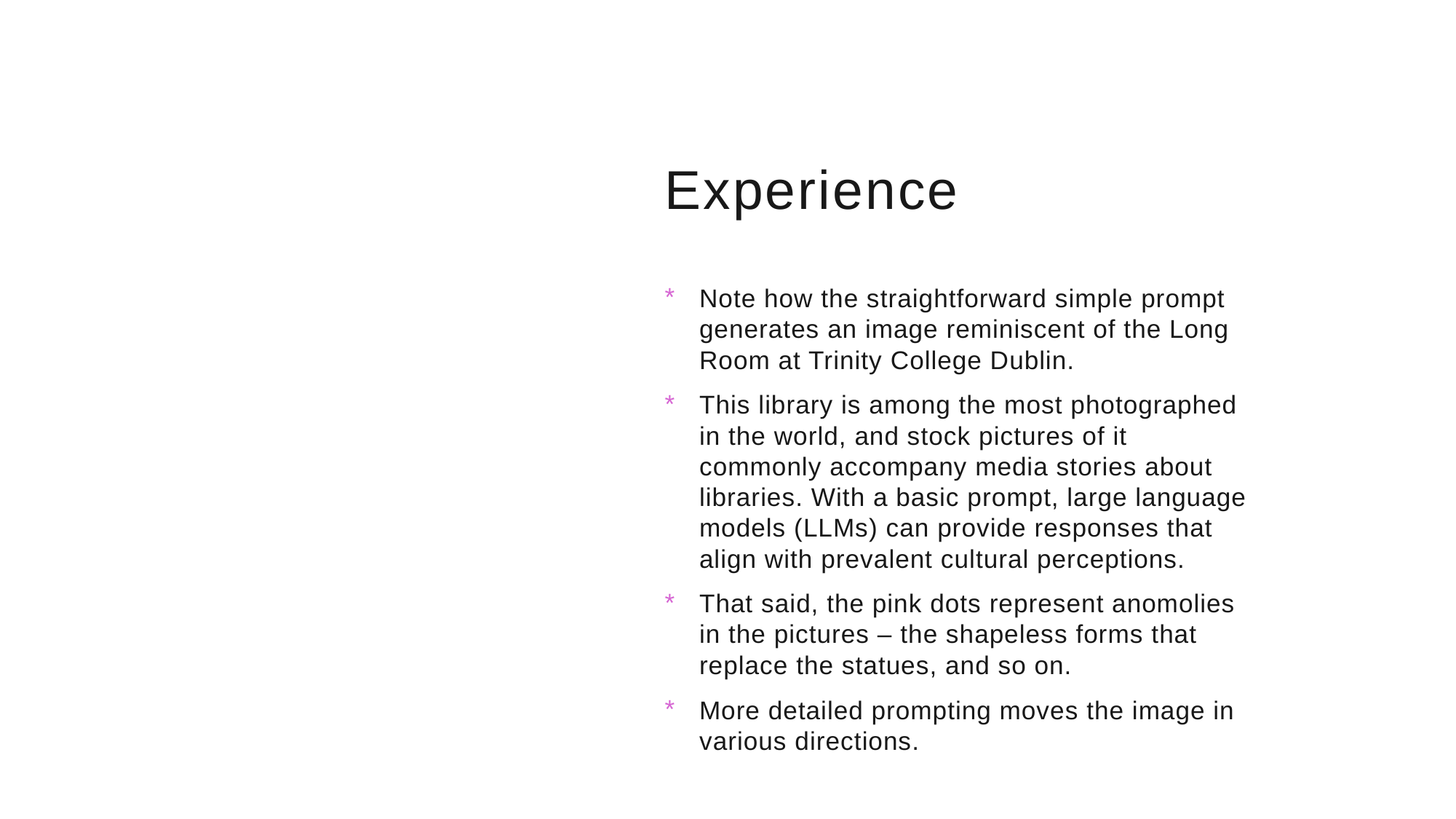

# Experience
Note how the straightforward simple prompt generates an image reminiscent of the Long Room at Trinity College Dublin.
This library is among the most photographed in the world, and stock pictures of it commonly accompany media stories about libraries. With a basic prompt, large language models (LLMs) can provide responses that align with prevalent cultural perceptions.
That said, the pink dots represent anomolies in the pictures – the shapeless forms that replace the statues, and so on.
More detailed prompting moves the image in various directions.